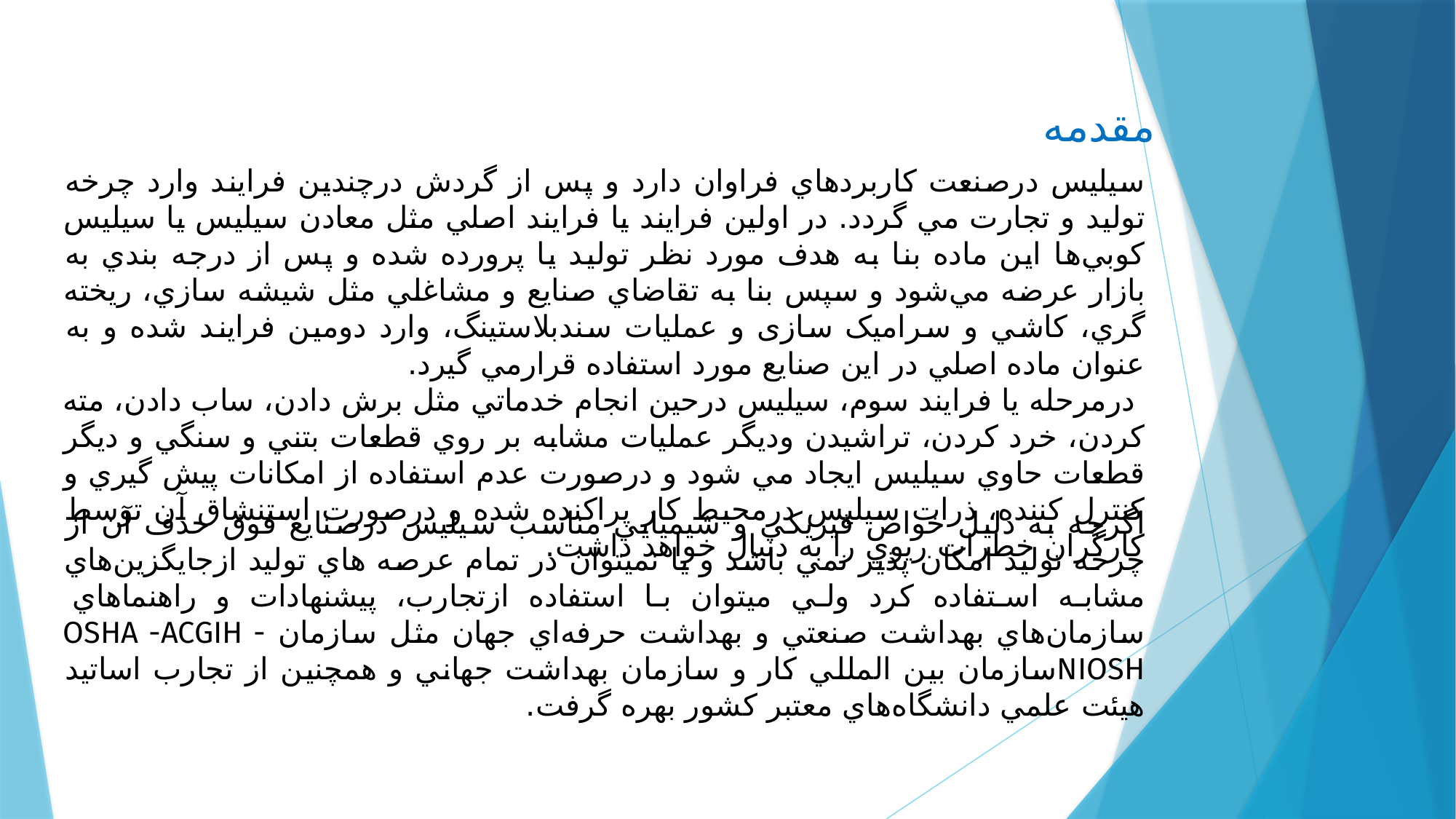

مقدمه
سیليس درصنعت كاربردهاي فراوان دارد و پس از گردش درچندين فرايند وارد چرخه توليد و تجارت مي گردد. در اولين فرايند يا فرايند اصلي مثل معادن سيليس يا سيليس كوبي‌ها اين ماده بنا به هدف مورد نظر توليد يا پرورده شده و پس از درجه بندي به بازار عرضه مي‌شود و سپس بنا به تقاضاي صنايع و مشاغلي مثل شيشه سازي، ريخته گري، كاشي و سراميک سازی و عمليات سندبلاستينگ، وارد دومين فرايند شده و به عنوان ماده اصلي در اين صنايع مورد استفاده قرارمي گيرد.
 درمرحله يا فرايند سوم، سيليس درحين انجام خدماتي مثل برش دادن، ساب دادن، مته كردن، خرد كردن، تراشيدن وديگر عمليات مشابه بر روي قطعات بتني و سنگي و ديگر قطعات حاوي سيليس ايجاد مي شود و درصورت عدم استفاده از امكانات پيش گيري و كنترل كننده، ذرات سيليس درمحيط كار پراكنده شده و درصورت استنشاق آن توسط كارگران خطرات ريوي را به دنبال خواهد داشت.
اگرچه به دليل خواص فيزيكي و شيميايي مناسب سيليس درصنايع فوق حذف آن از چرخه توليد امكان پذير نمي باشد و يا نميتوان در تمام عرصه هاي توليد ازجايگزين‌هاي مشابه استفاده كرد ولي ميتوان با استفاده ازتجارب، پيشنهادات و راهنماهاي سازمان‌هاي بهداشت صنعتي و بهداشت حرفه‌اي جهان مثل سازمان OSHA -ACGIH -NIOSHسازمان بين المللي كار و سازمان بهداشت جهاني و همچنين از تجارب اساتيد هيئت علمي دانشگاه‌هاي معتبر كشور بهره گرفت.